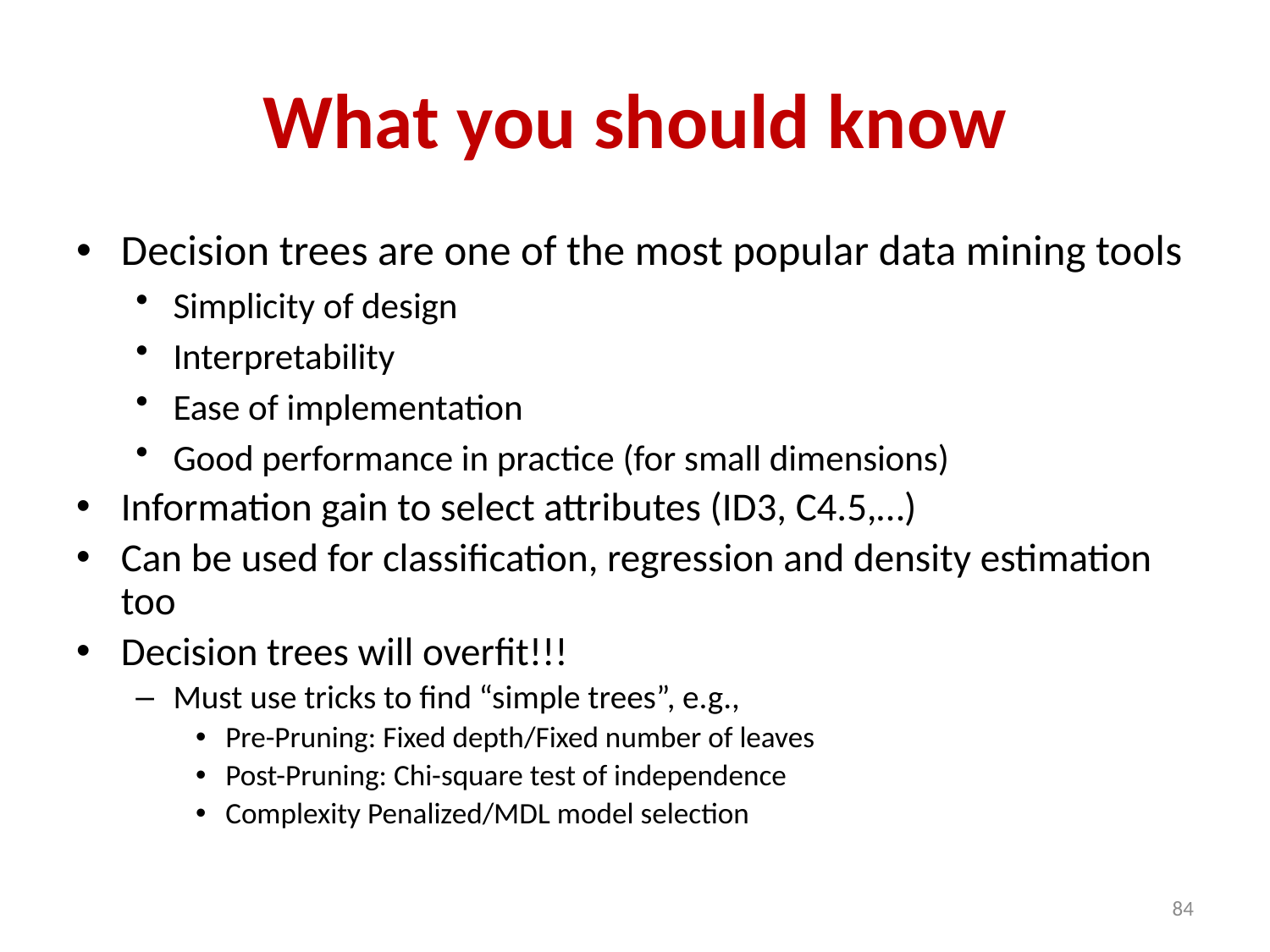

# What you should know
Decision trees are one of the most popular data mining tools
Simplicity of design
Interpretability
Ease of implementation
Good performance in practice (for small dimensions)
Information gain to select attributes (ID3, C4.5,…)
Can be used for classification, regression and density estimation too
Decision trees will overfit!!!
Must use tricks to find “simple trees”, e.g.,
Pre-Pruning: Fixed depth/Fixed number of leaves
Post-Pruning: Chi-square test of independence
Complexity Penalized/MDL model selection
84